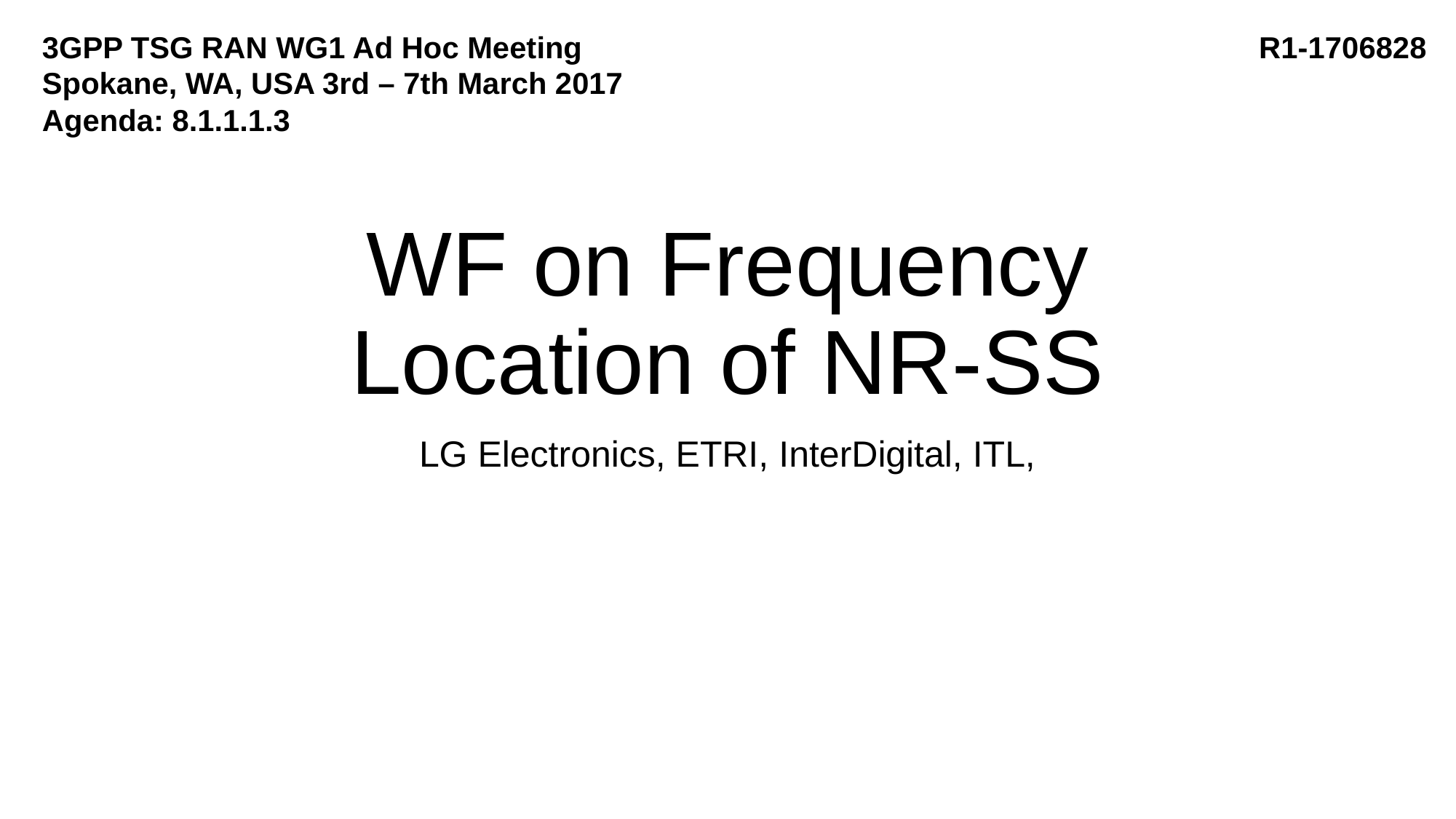

3GPP TSG RAN WG1 Ad Hoc Meeting
Spokane, WA, USA 3rd – 7th March 2017
Agenda: 8.1.1.1.3
R1-1706828
# WF on Frequency Location of NR-SS
LG Electronics, ETRI, InterDigital, ITL,